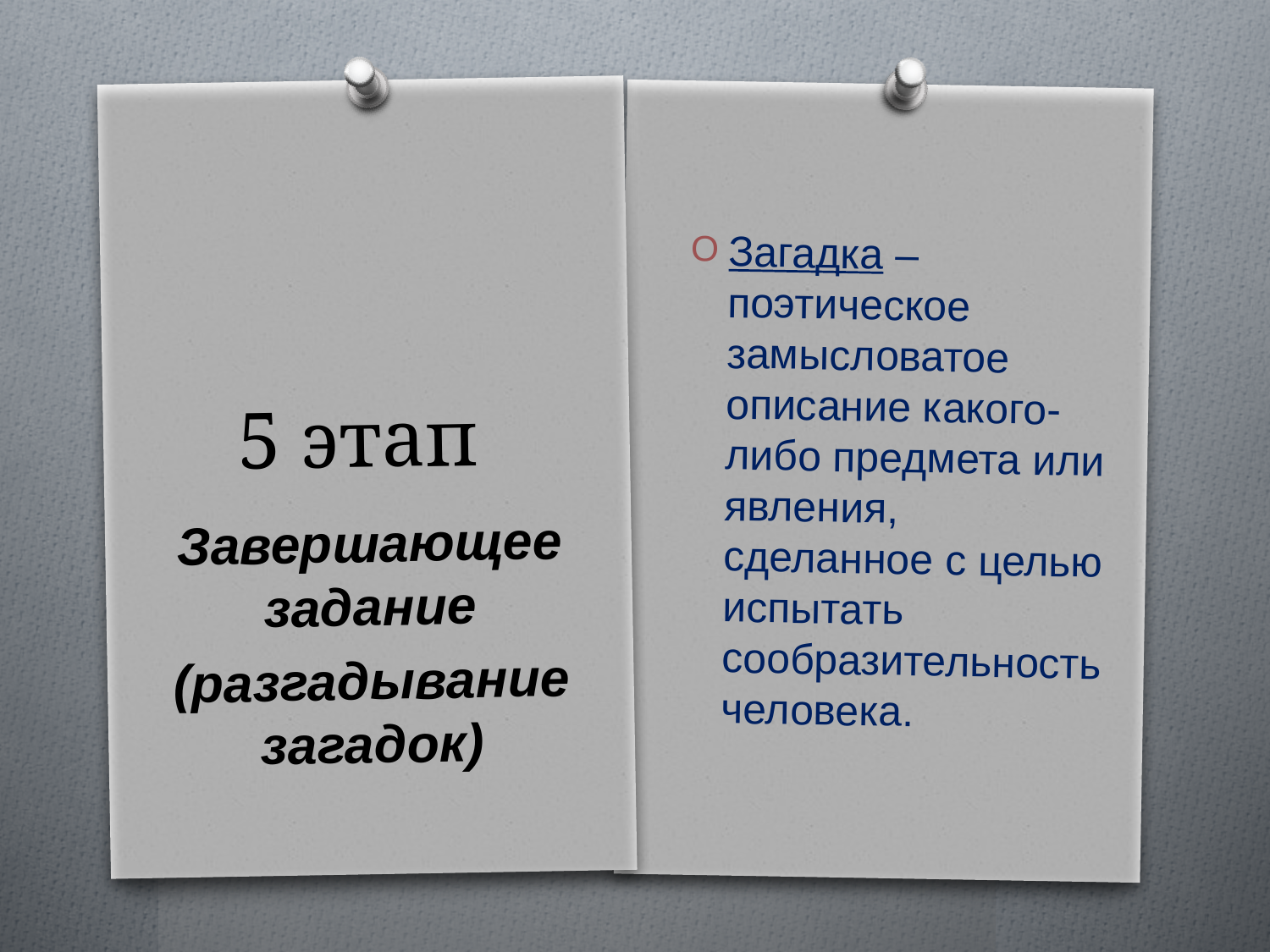

Загадка – поэтическое замысловатое описание какого-либо предмета или явления, сделанное с целью испытать сообразительность человека.
# 5 этап
Завершающее задание
(разгадывание загадок)